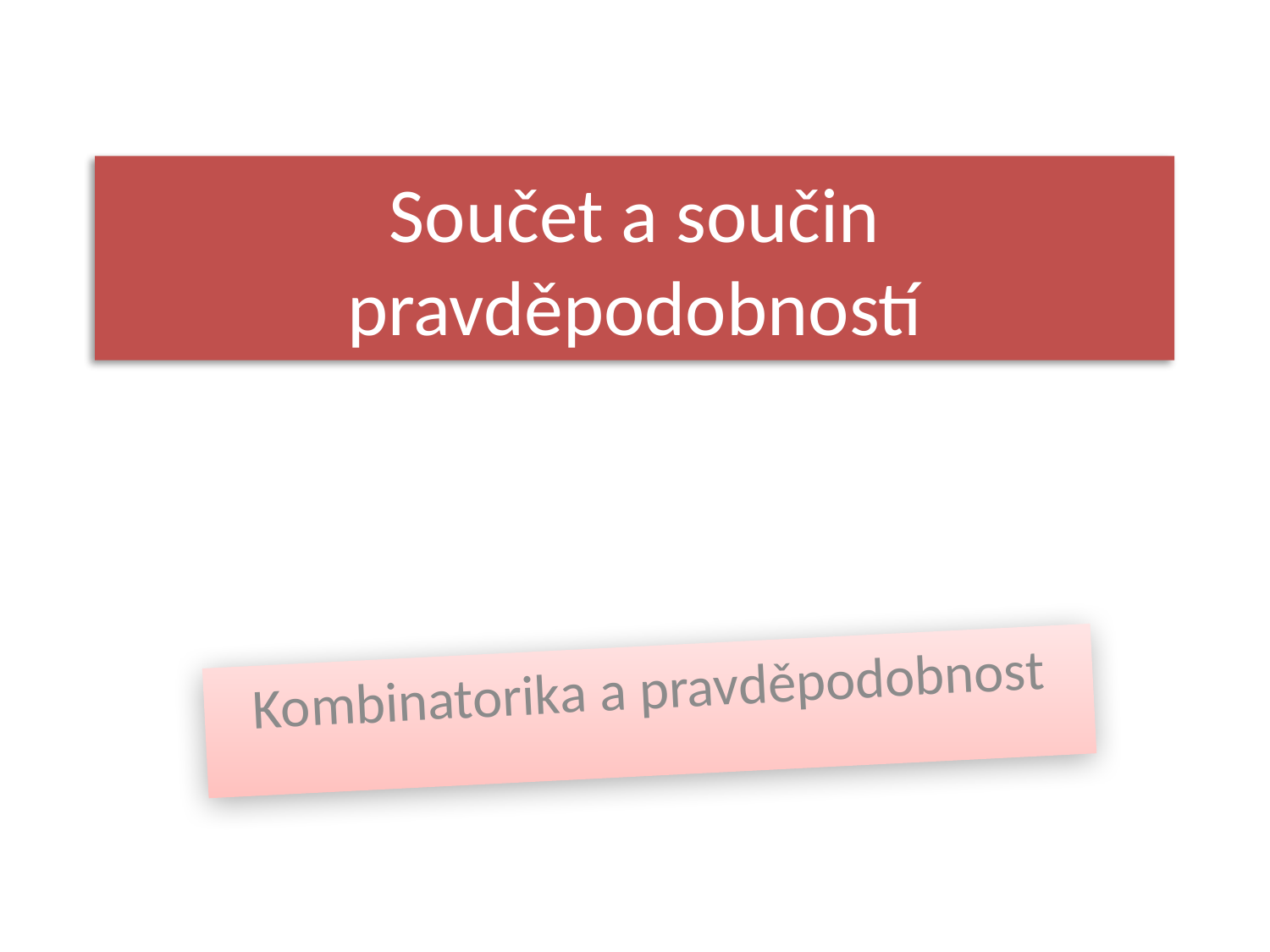

# Součet a součin pravděpodobností
Kombinatorika a pravděpodobnost